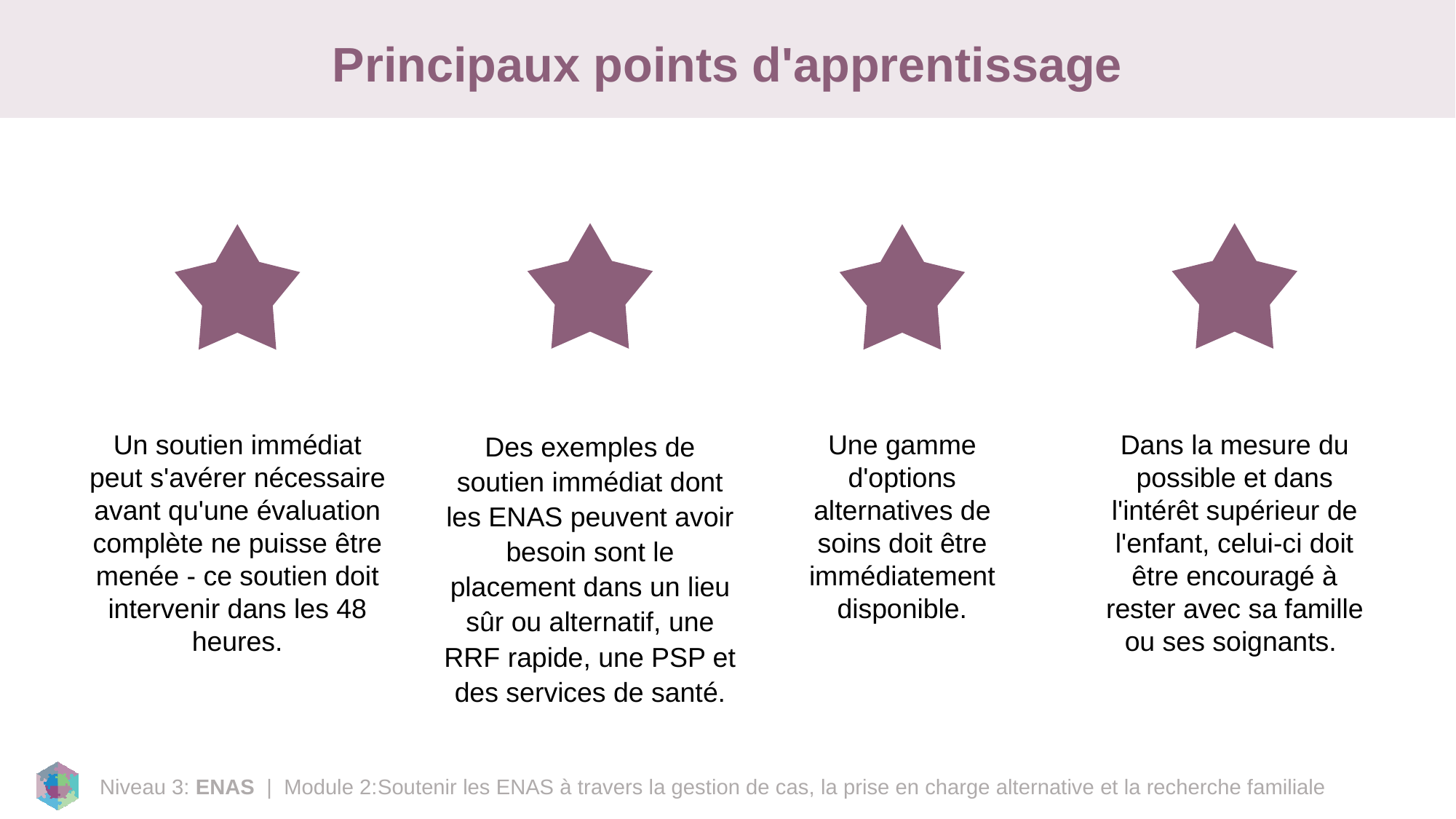

# Principaux points d'apprentissage

Un soutien immédiat peut s'avérer nécessaire avant qu'une évaluation complète ne puisse être menée - ce soutien doit intervenir dans les 48 heures.
Des exemples de soutien immédiat dont les ENAS peuvent avoir besoin sont le placement dans un lieu sûr ou alternatif, une RRF rapide, une PSP et des services de santé.
Une gamme d'options alternatives de soins doit être immédiatement disponible.
Dans la mesure du possible et dans l'intérêt supérieur de l'enfant, celui-ci doit être encouragé à rester avec sa famille ou ses soignants.